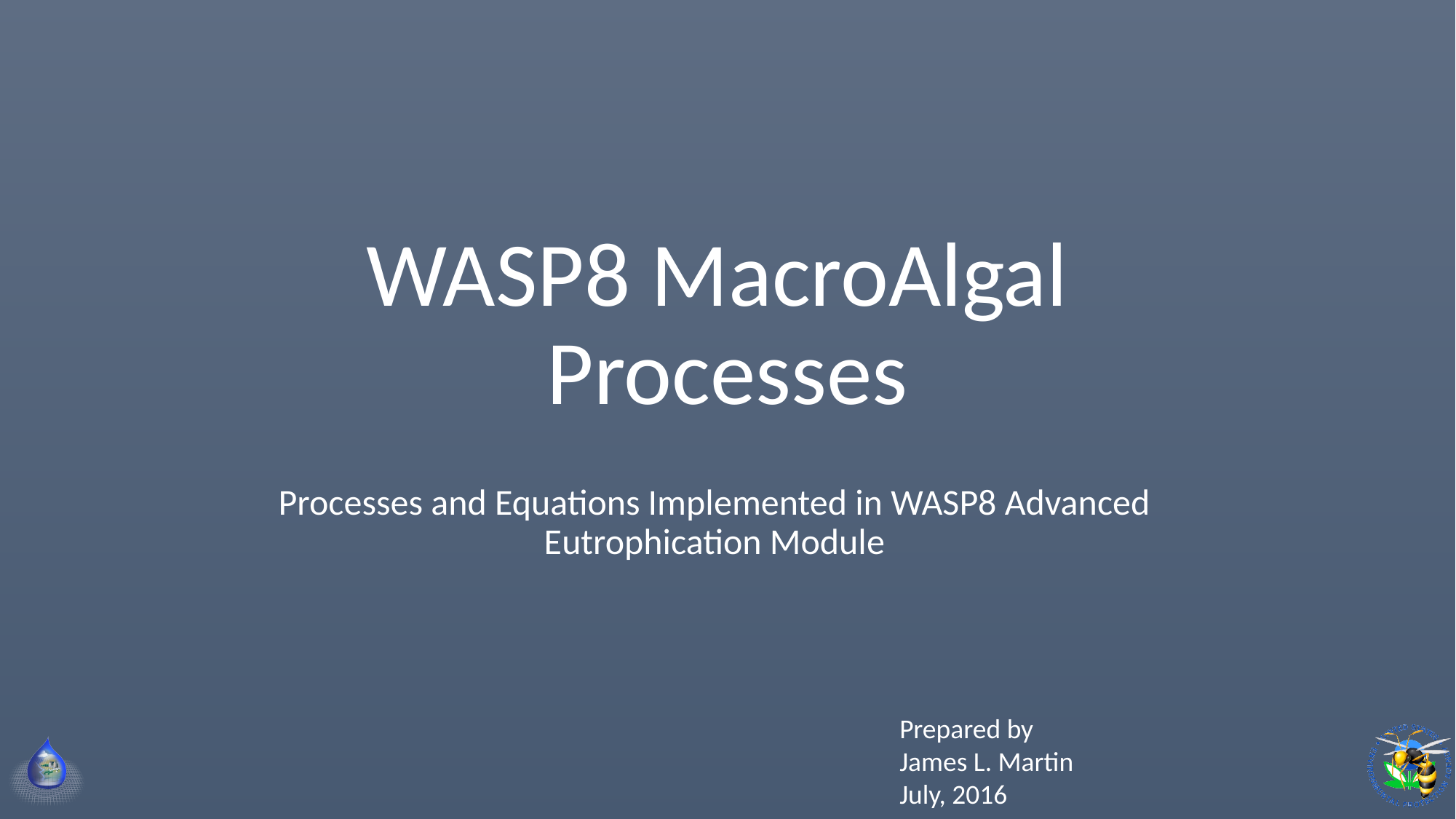

# WASP8 MacroAlgal  Processes
Processes and Equations Implemented in WASP8 Advanced Eutrophication Module
Prepared by
James L. Martin
July, 2016